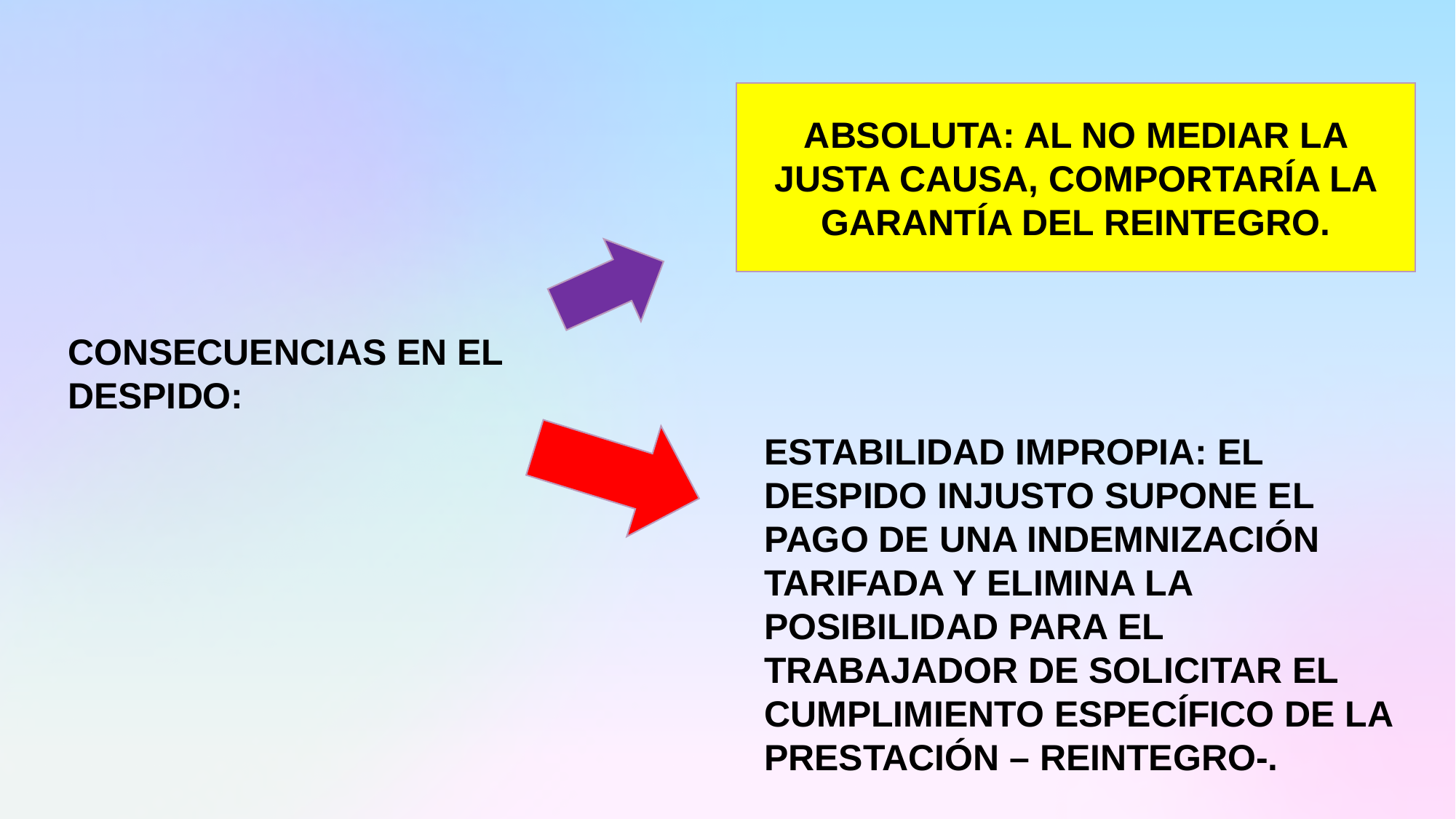

ABSOLUTA: AL NO MEDIAR LA JUSTA CAUSA, COMPORTARÍA LA GARANTÍA DEL REINTEGRO.

CONSECUENCIAS EN EL DESPIDO:

ESTABILIDAD IMPROPIA: EL DESPIDO INJUSTO SUPONE EL PAGO DE UNA INDEMNIZACIÓN TARIFADA Y ELIMINA LA POSIBILIDAD PARA EL TRABAJADOR DE SOLICITAR EL CUMPLIMIENTO ESPECÍFICO DE LA PRESTACIÓN – REINTEGRO-.